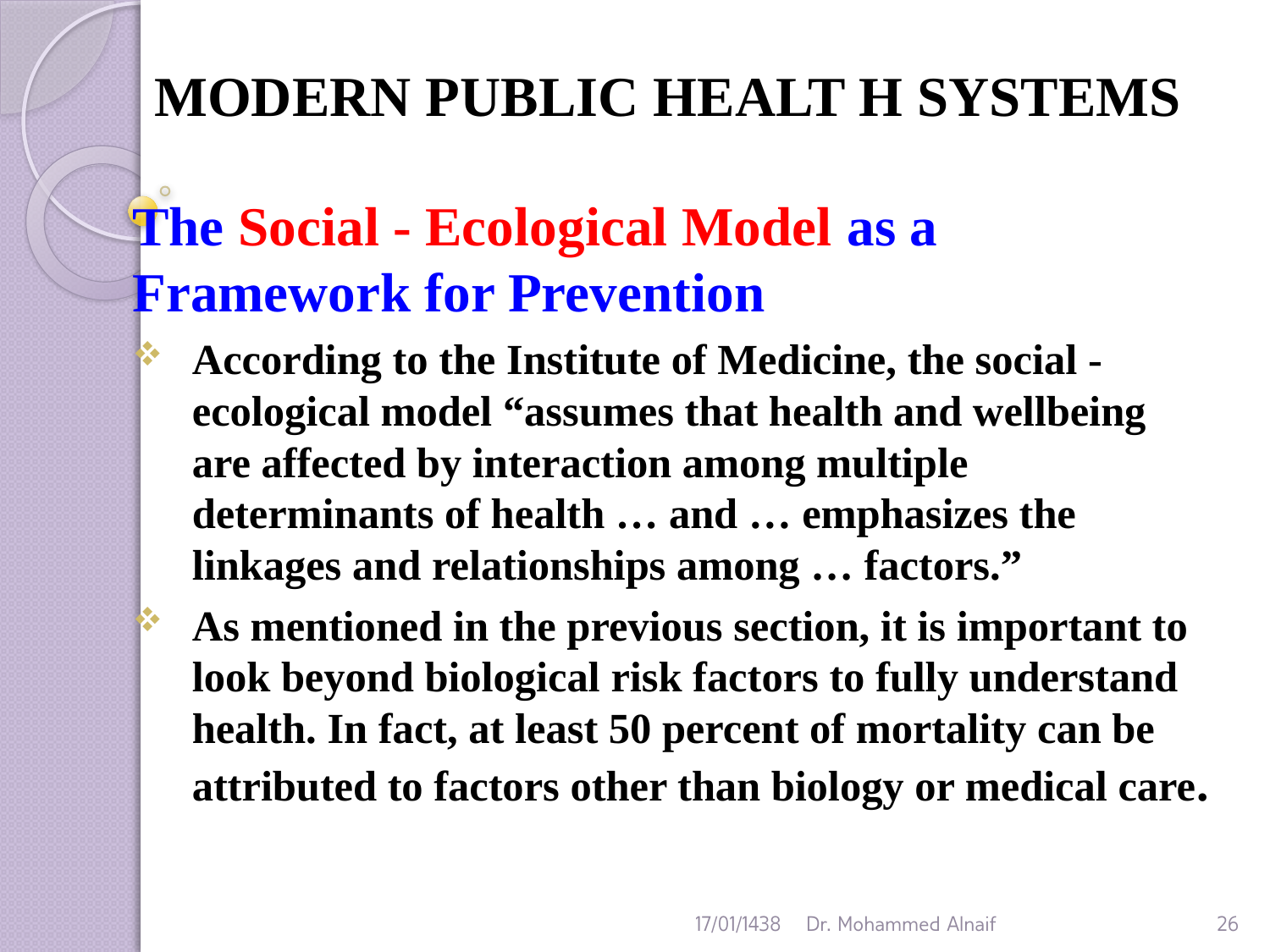

# MODERN PUBLIC HEALT H SYSTEMS
The Social - Ecological Model as a Framework for Prevention
According to the Institute of Medicine, the social - ecological model “assumes that health and wellbeing are affected by interaction among multiple determinants of health … and … emphasizes the linkages and relationships among … factors.”
As mentioned in the previous section, it is important to look beyond biological risk factors to fully understand health. In fact, at least 50 percent of mortality can be attributed to factors other than biology or medical care.
17/01/1438
Dr. Mohammed Alnaif
26